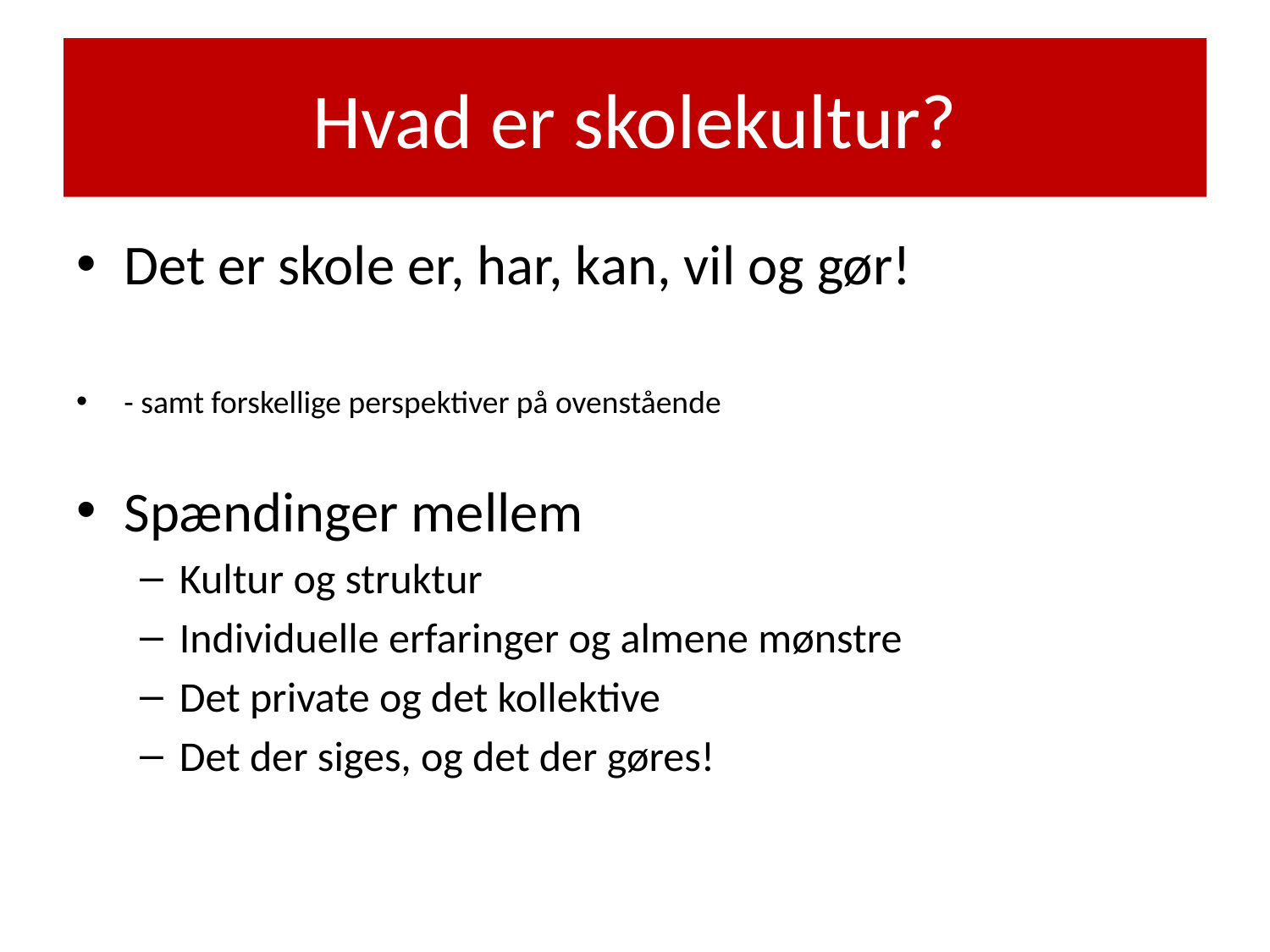

# Hvad er skolekultur?
Det er skole er, har, kan, vil og gør!

- samt forskellige perspektiver på ovenstående

Spændinger mellem
Kultur og struktur
Individuelle erfaringer og almene mønstre
Det private og det kollektive
Det der siges, og det der gøres!